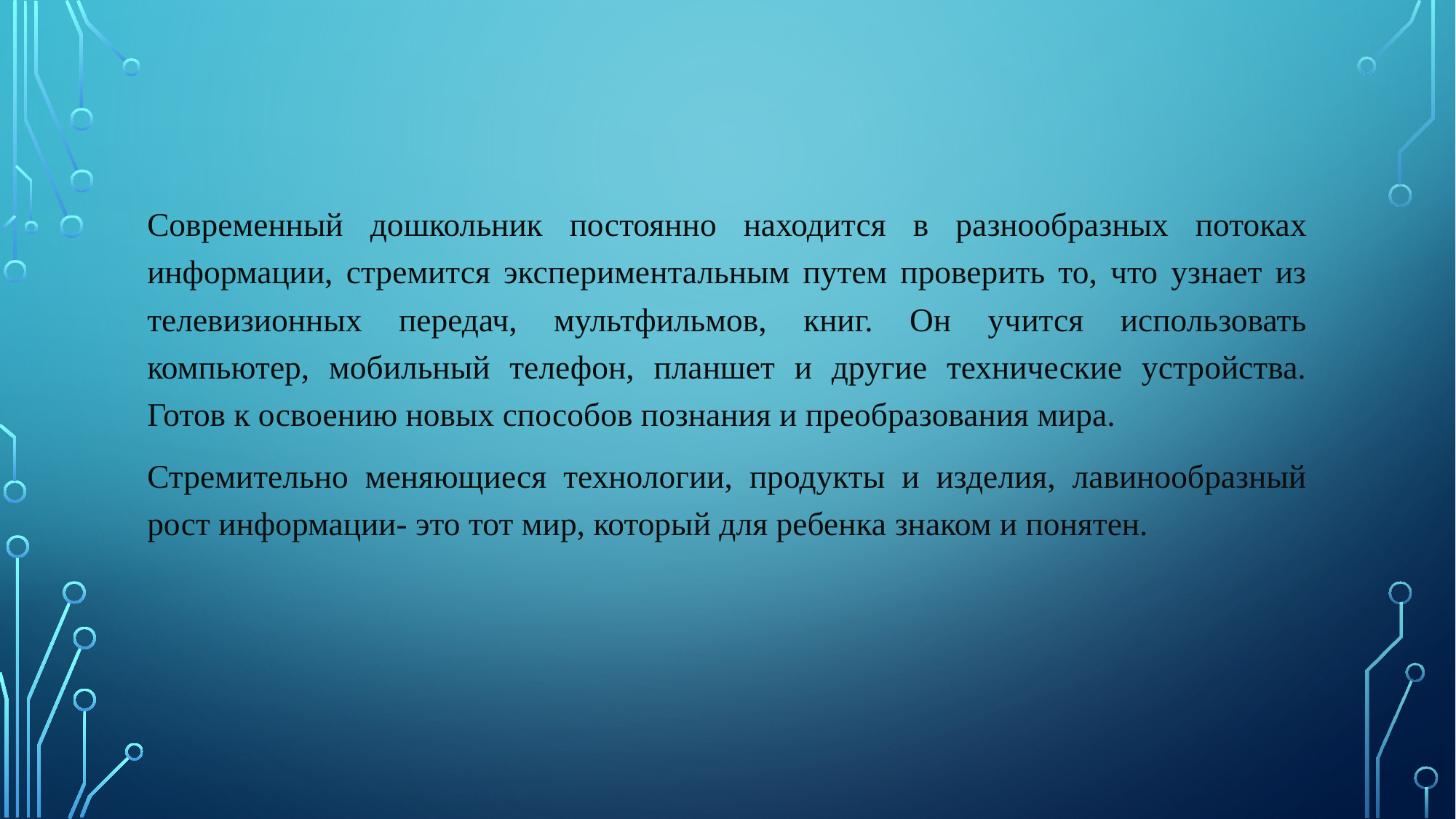

#
Современный дошкольник постоянно находится в разнообразных потоках информации, стремится экспериментальным путем проверить то, что узнает из телевизионных передач, мультфильмов, книг. Он учится использовать компьютер, мобильный телефон, планшет и другие технические устройства. Готов к освоению новых способов познания и преобразования мира.
Стремительно меняющиеся технологии, продукты и изделия, лавинообразный рост информации- это тот мир, который для ребенка знаком и понятен.